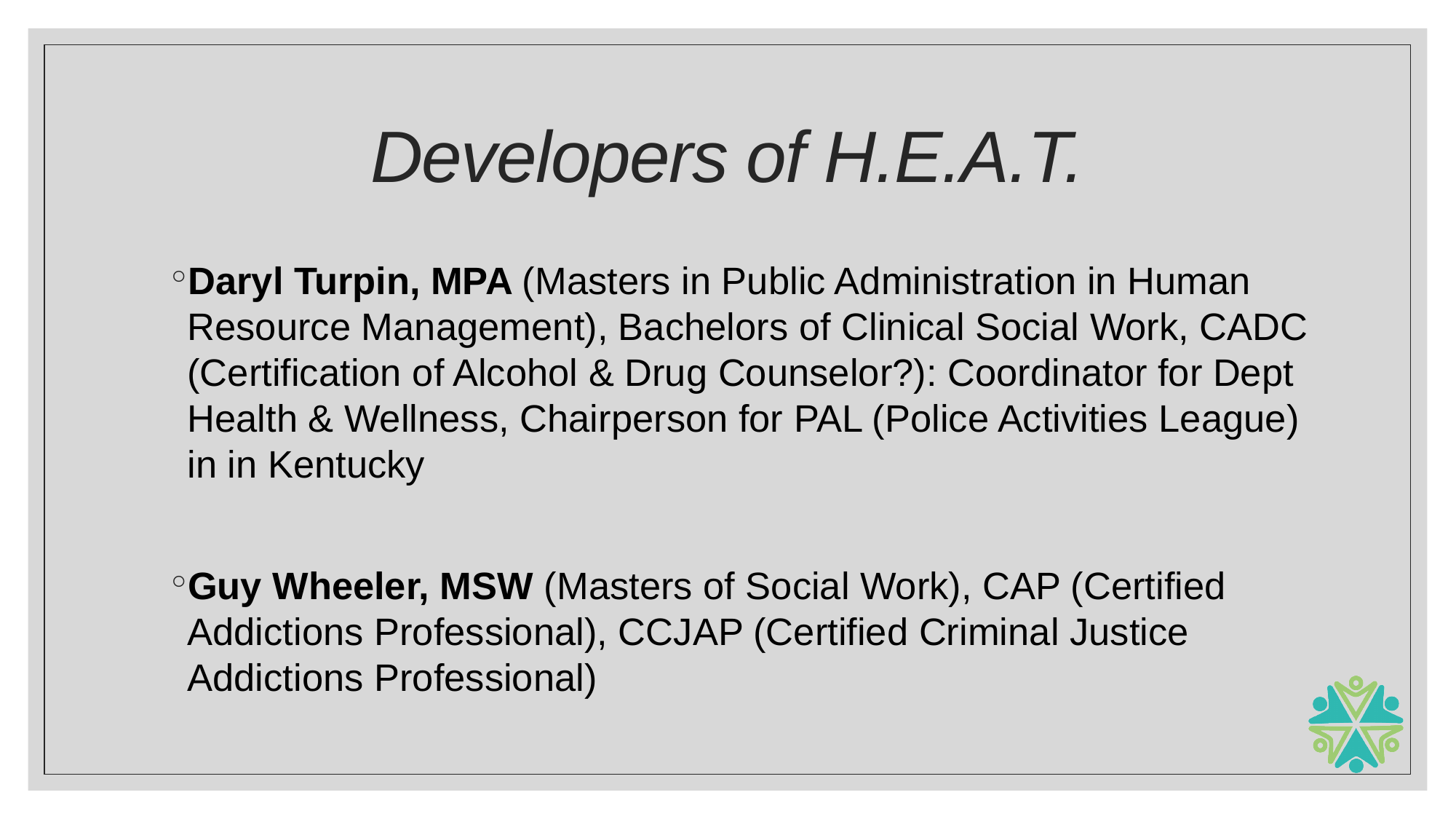

# Developers of H.E.A.T.
Daryl Turpin, MPA (Masters in Public Administration in Human Resource Management), Bachelors of Clinical Social Work, CADC (Certification of Alcohol & Drug Counselor?): Coordinator for Dept Health & Wellness, Chairperson for PAL (Police Activities League) in in Kentucky

Guy Wheeler, MSW (Masters of Social Work), CAP (Certified Addictions Professional), CCJAP (Certified Criminal Justice Addictions Professional)